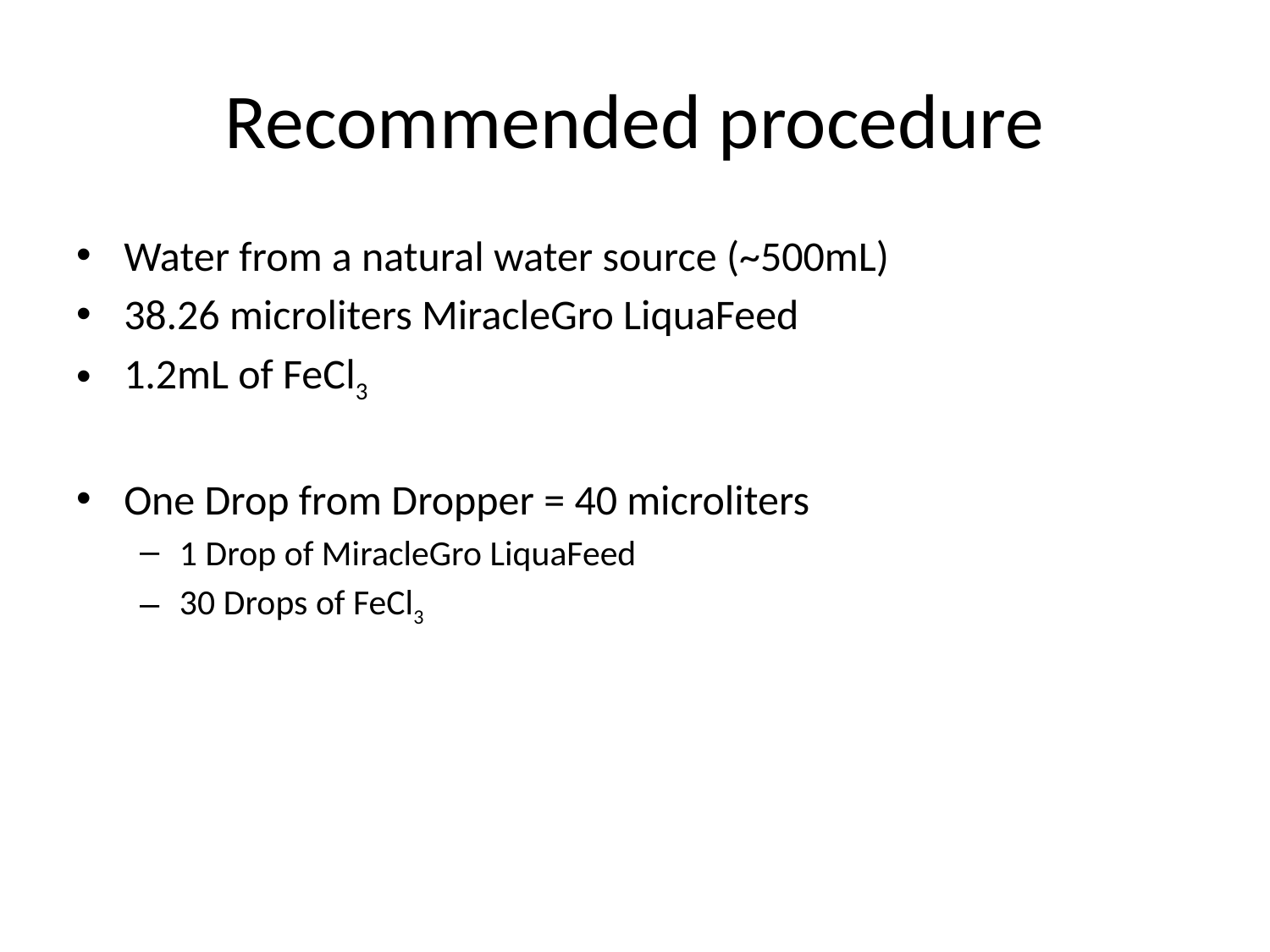

# Recommended procedure
Water from a natural water source (~500mL)
38.26 microliters MiracleGro LiquaFeed
1.2mL of FeCl3

One Drop from Dropper = 40 microliters
1 Drop of MiracleGro LiquaFeed
30 Drops of FeCl3